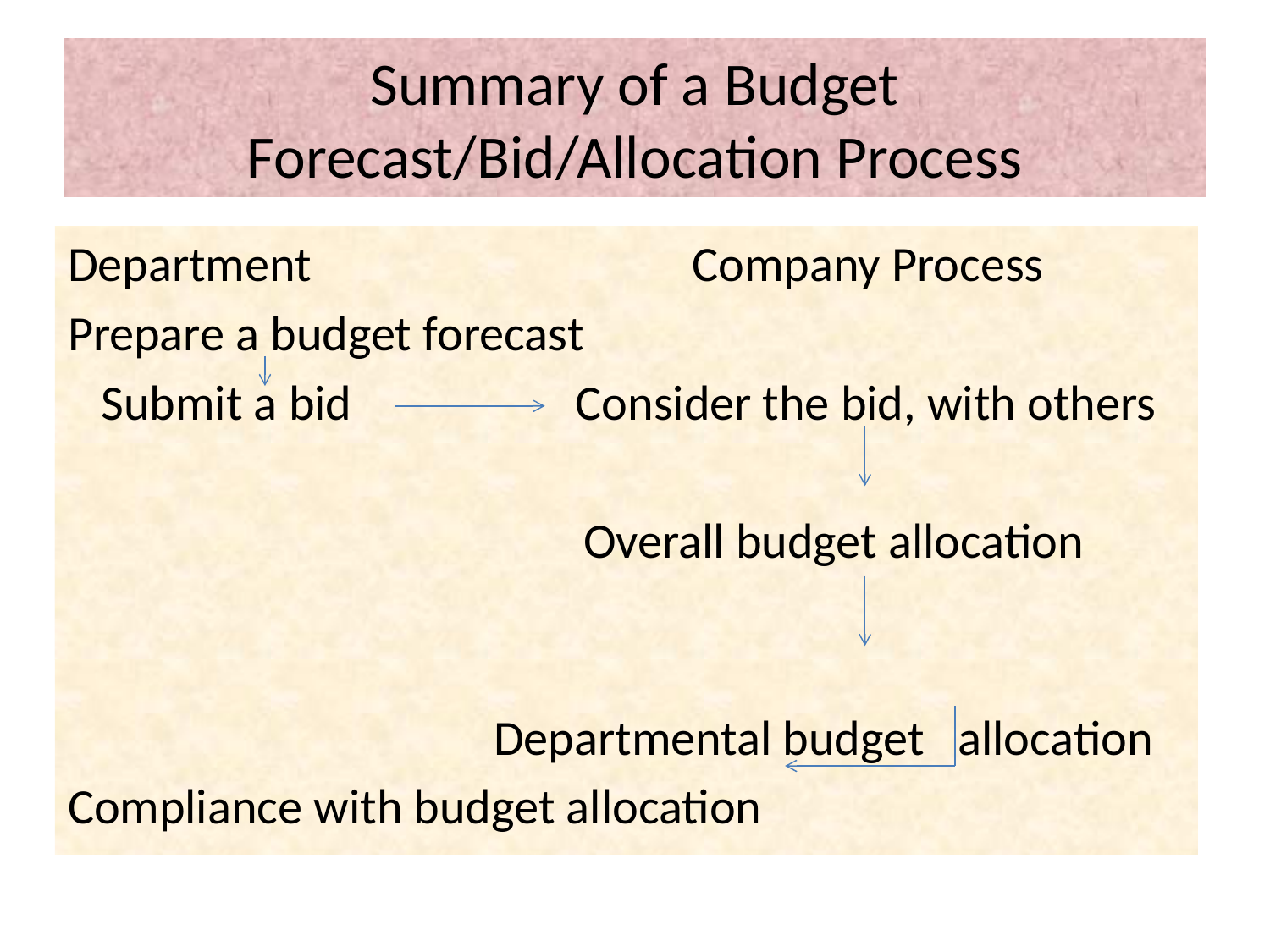

# Summary of a Budget Forecast/Bid/Allocation Process
Department                                  Company Process
Prepare a budget forecast
   Submit a bid                    Consider the bid, with others

                                              Overall budget allocation

                                      Departmental budget   allocation
Compliance with budget allocation